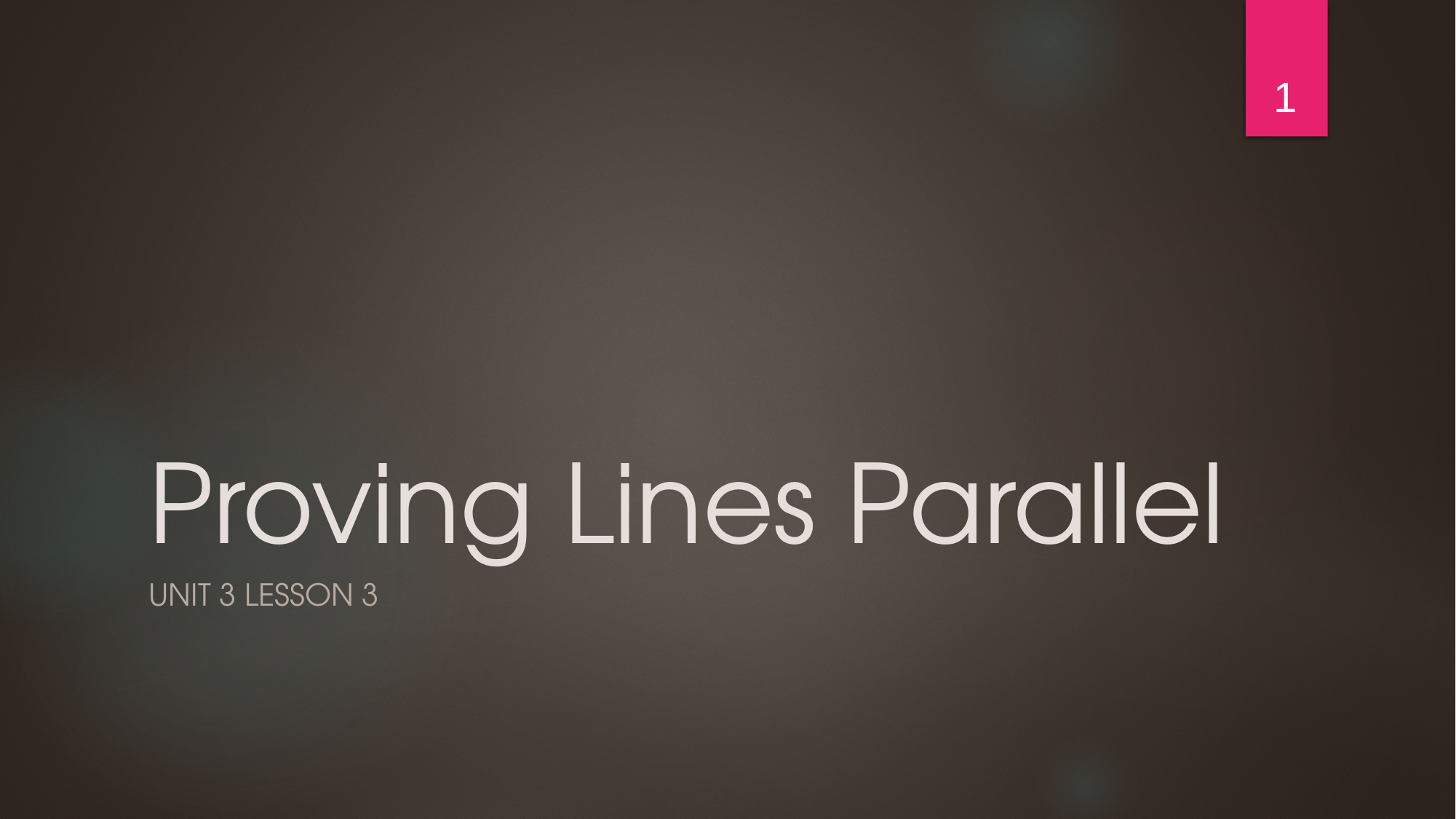

1
# Proving Lines Parallel
Unit 3 Lesson 3